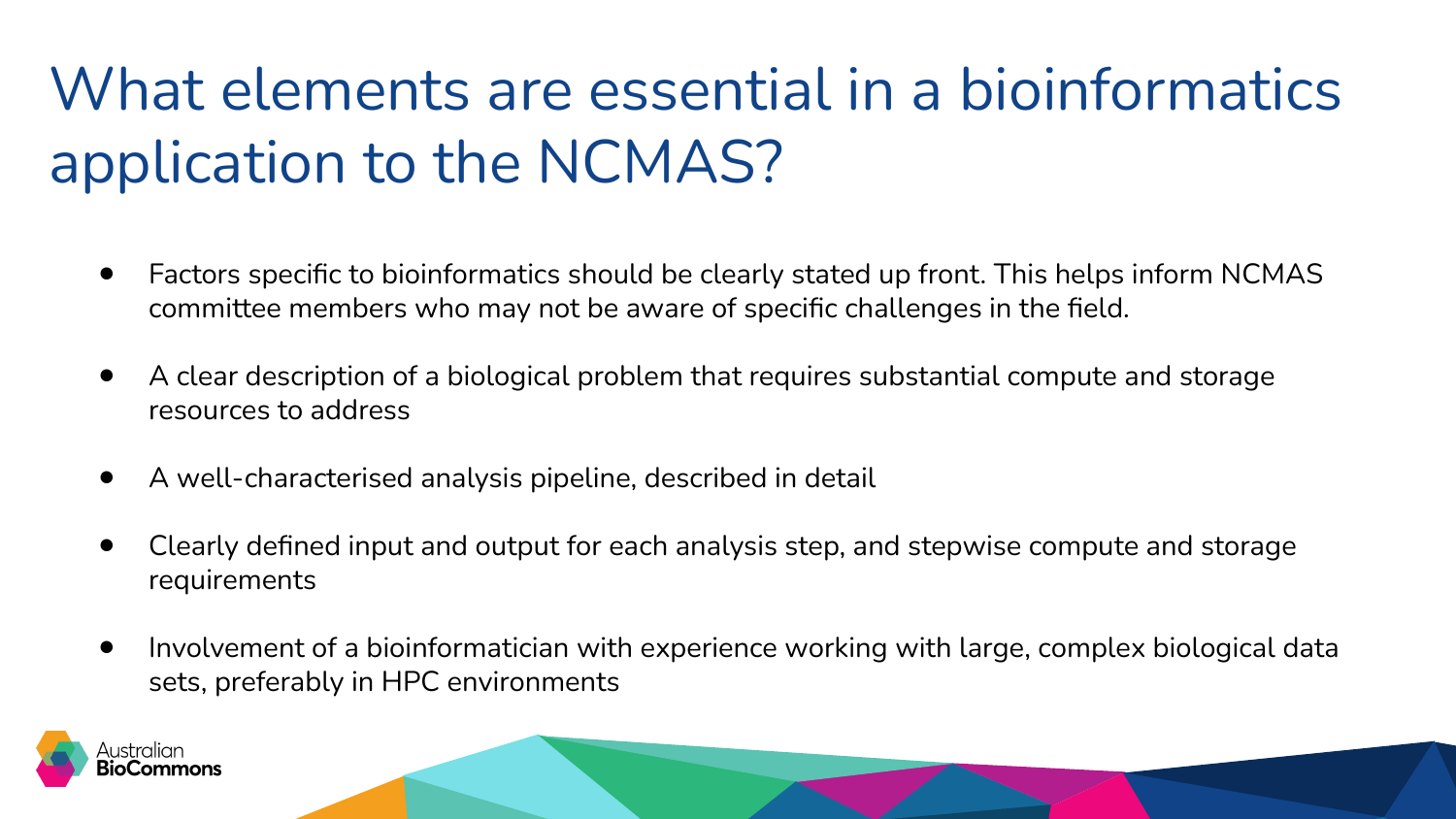

What elements are essential in a bioinformatics application to the NCMAS?

Factors specific to bioinformatics should be clearly stated up front. This helps inform NCMAS committee members who may not be aware of specific challenges in the field.

A clear description of a biological problem that requires substantial compute and storage resources to address

A well-characterised analysis pipeline, described in detail

Clearly defined input and output for each analysis step, and stepwise compute and storage requirements

Involvement of a bioinformatician with experience working with large, complex biological data sets, preferably in HPC environments